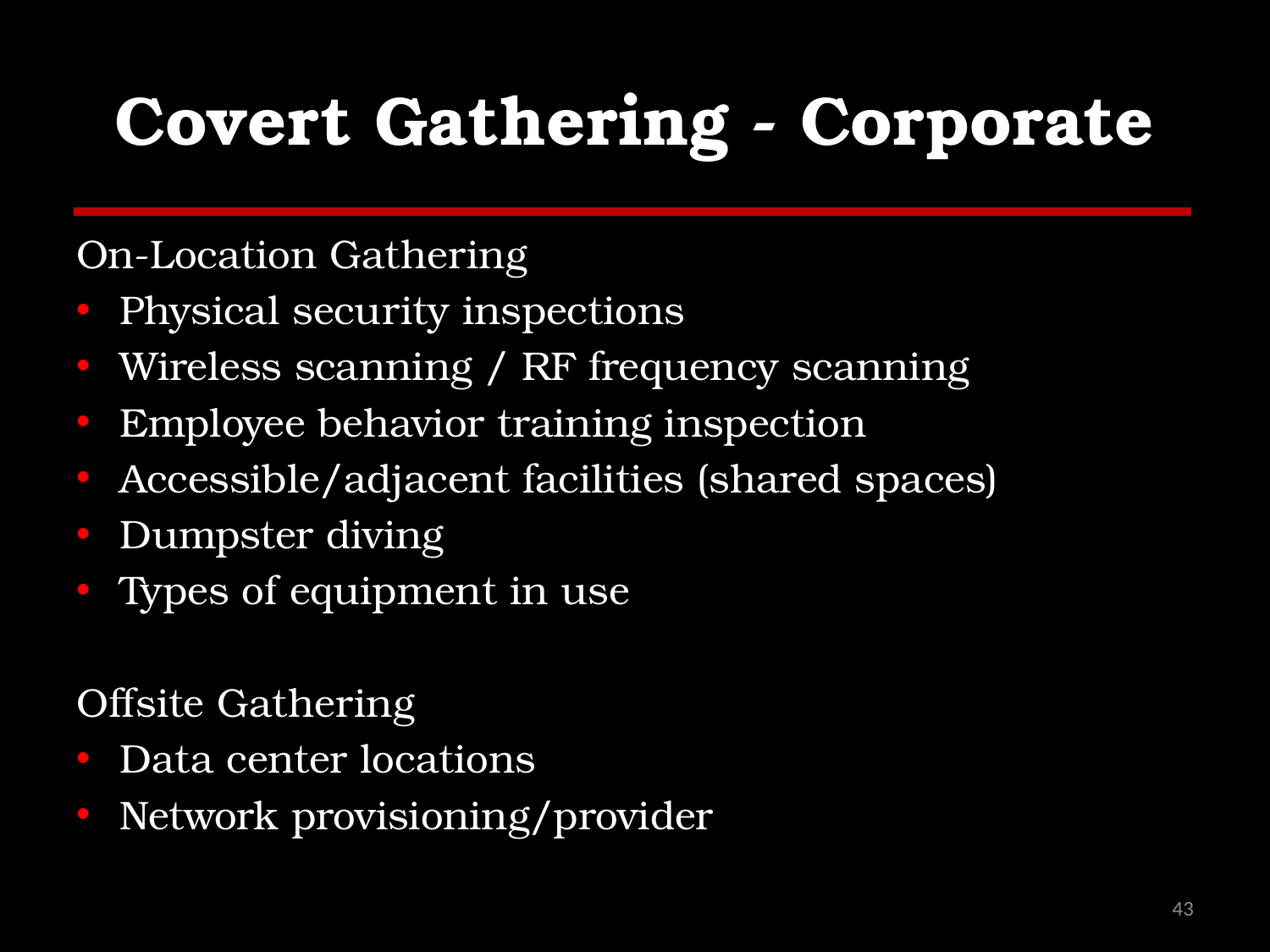

# Covert Gathering - Corporate
On-Location Gathering
Physical security inspections
Wireless scanning / RF frequency scanning
Employee behavior training inspection
Accessible/adjacent facilities (shared spaces)
Dumpster diving
Types of equipment in use

Offsite Gathering
Data center locations
Network provisioning/provider
43